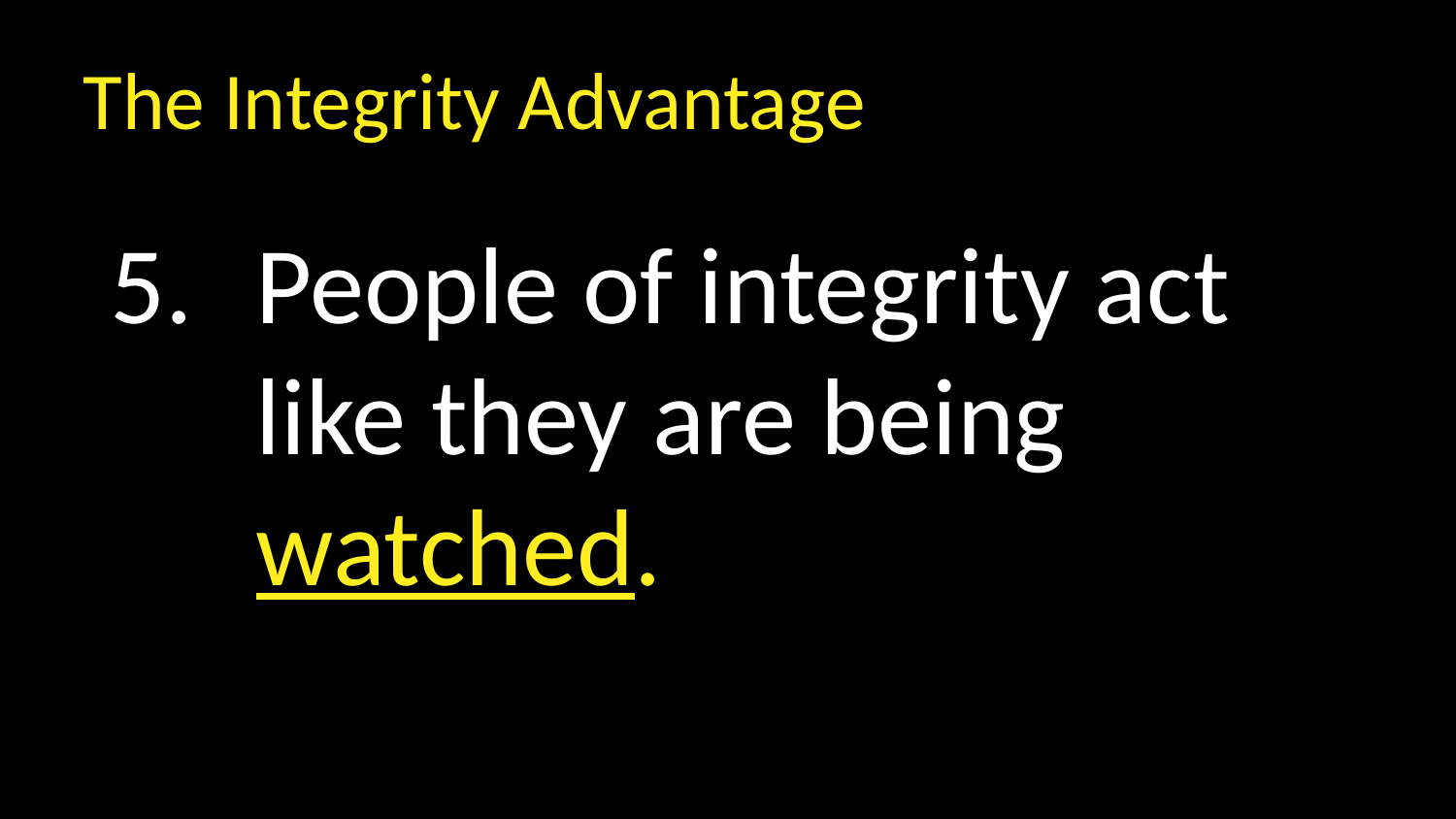

The Integrity Advantage
People of integrity act like they are being watched.